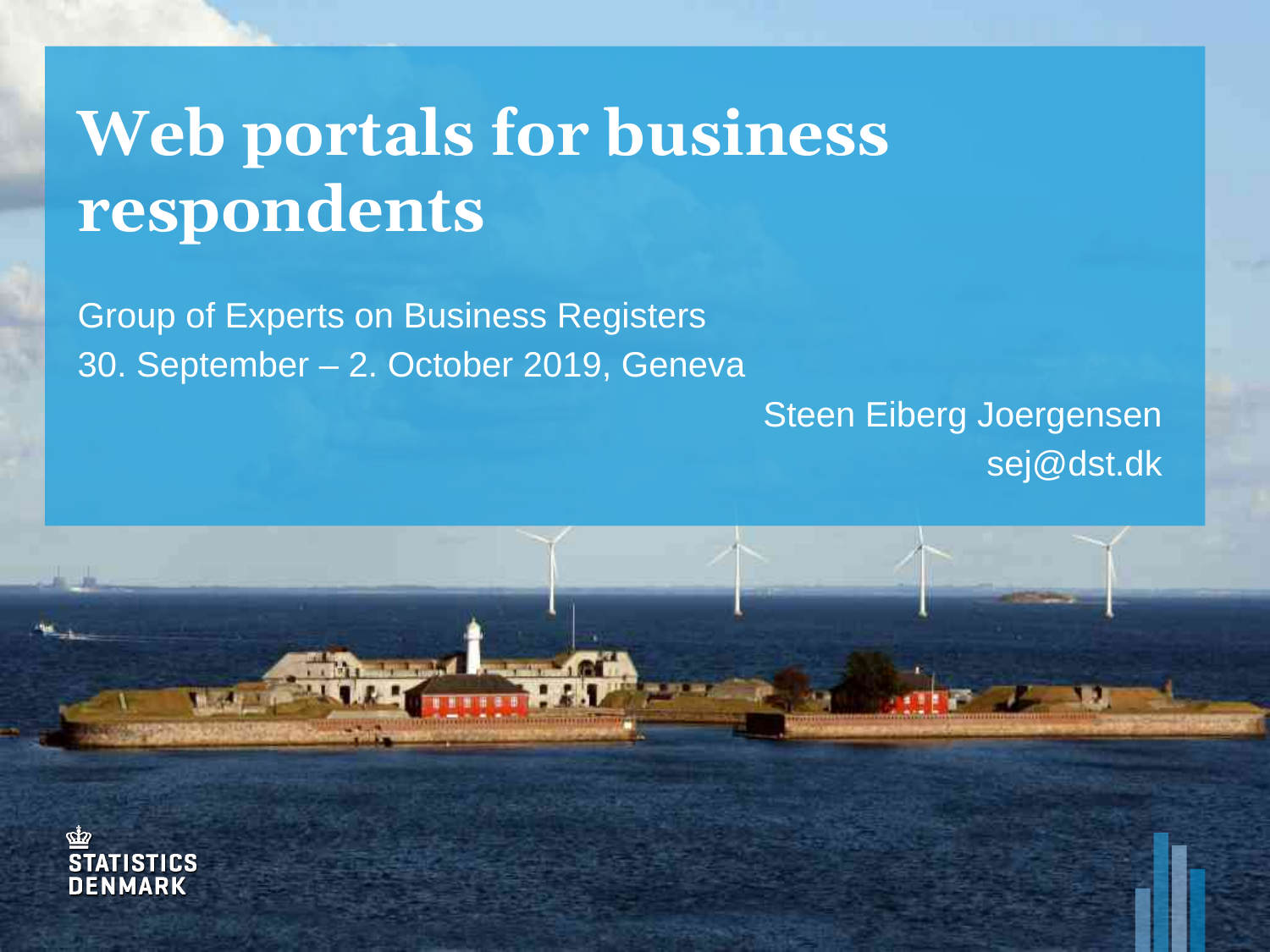

# Web portals for business respondents
Group of Experts on Business Registers
30. September – 2. October 2019, Geneva
Steen Eiberg Joergensen
sej@dst.dk